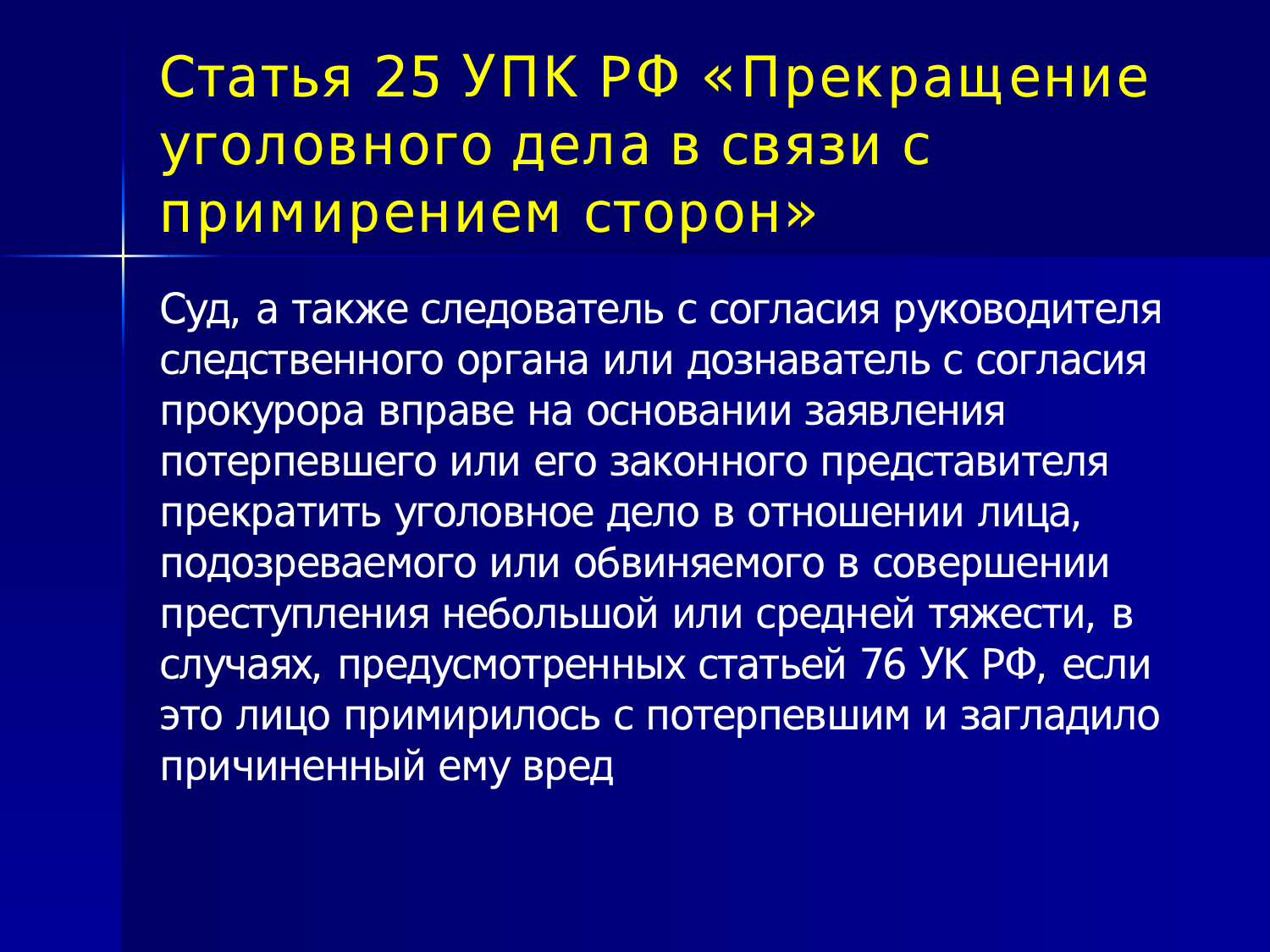

# Статья 25 УПК РФ «Прекращение уголовного дела в связи с примирением сторон»
Суд, а также следователь с согласия руководителя следственного органа или дознаватель с согласия прокурора вправе на основании заявления потерпевшего или его законного представителя прекратить уголовное дело в отношении лица, подозреваемого или обвиняемого в совершении преступления небольшой или средней тяжести, в случаях, предусмотренных статьей 76 УК РФ, если это лицо примирилось с потерпевшим и загладило причиненный ему вред